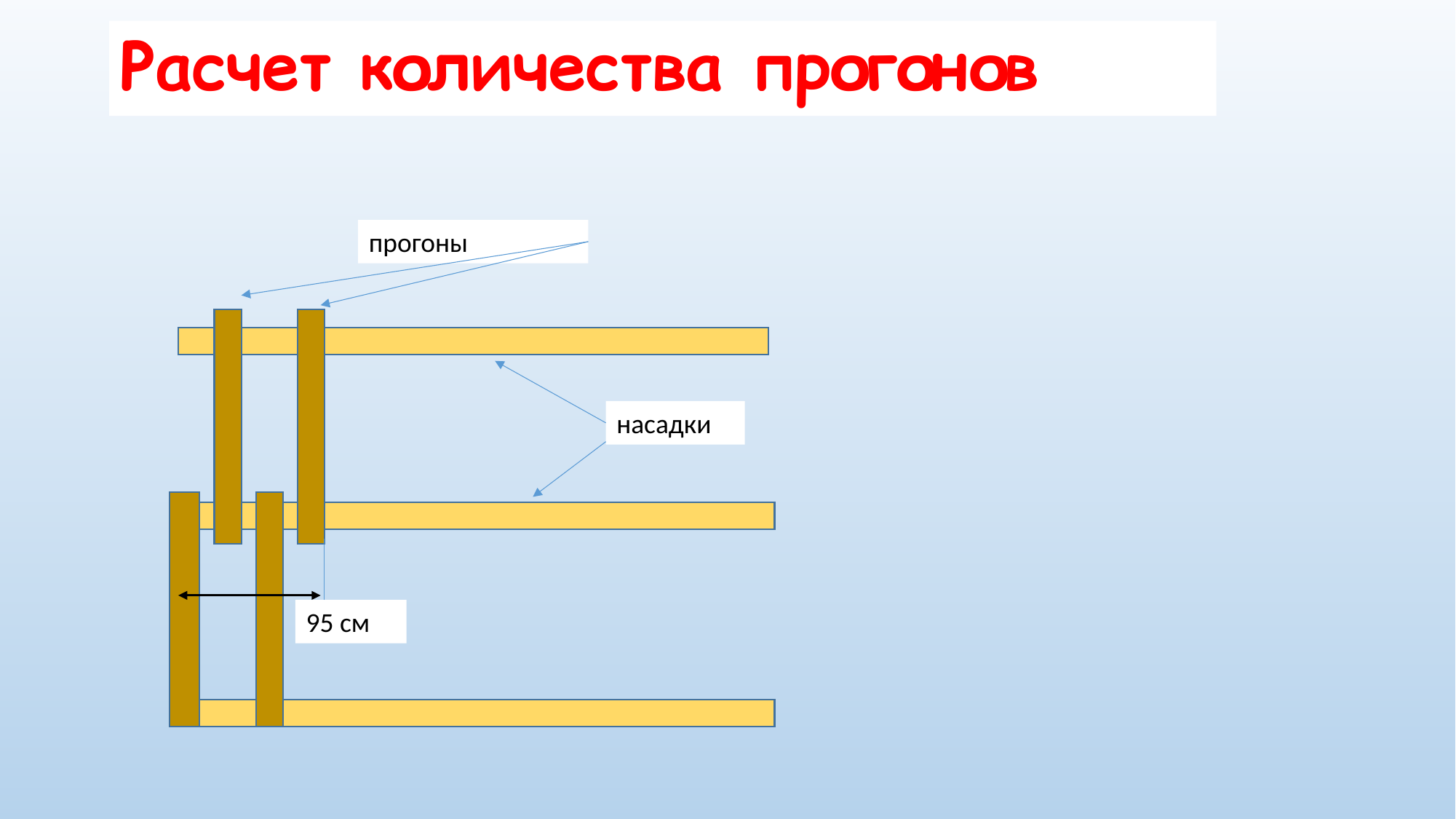

# Расчет количества прогонов
прогоны

насадки

95 см